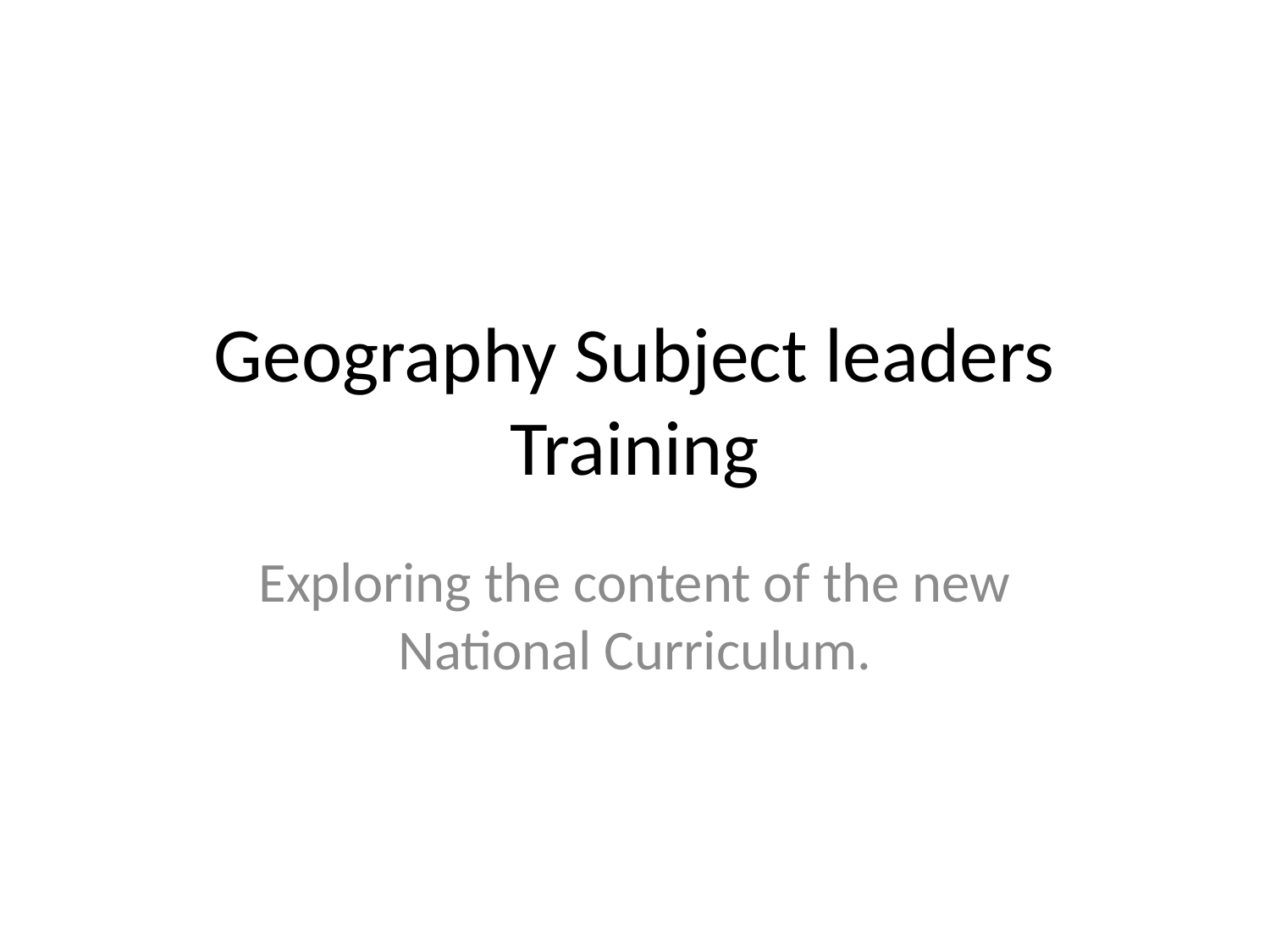

# Geography Subject leaders Training
Exploring the content of the new National Curriculum.